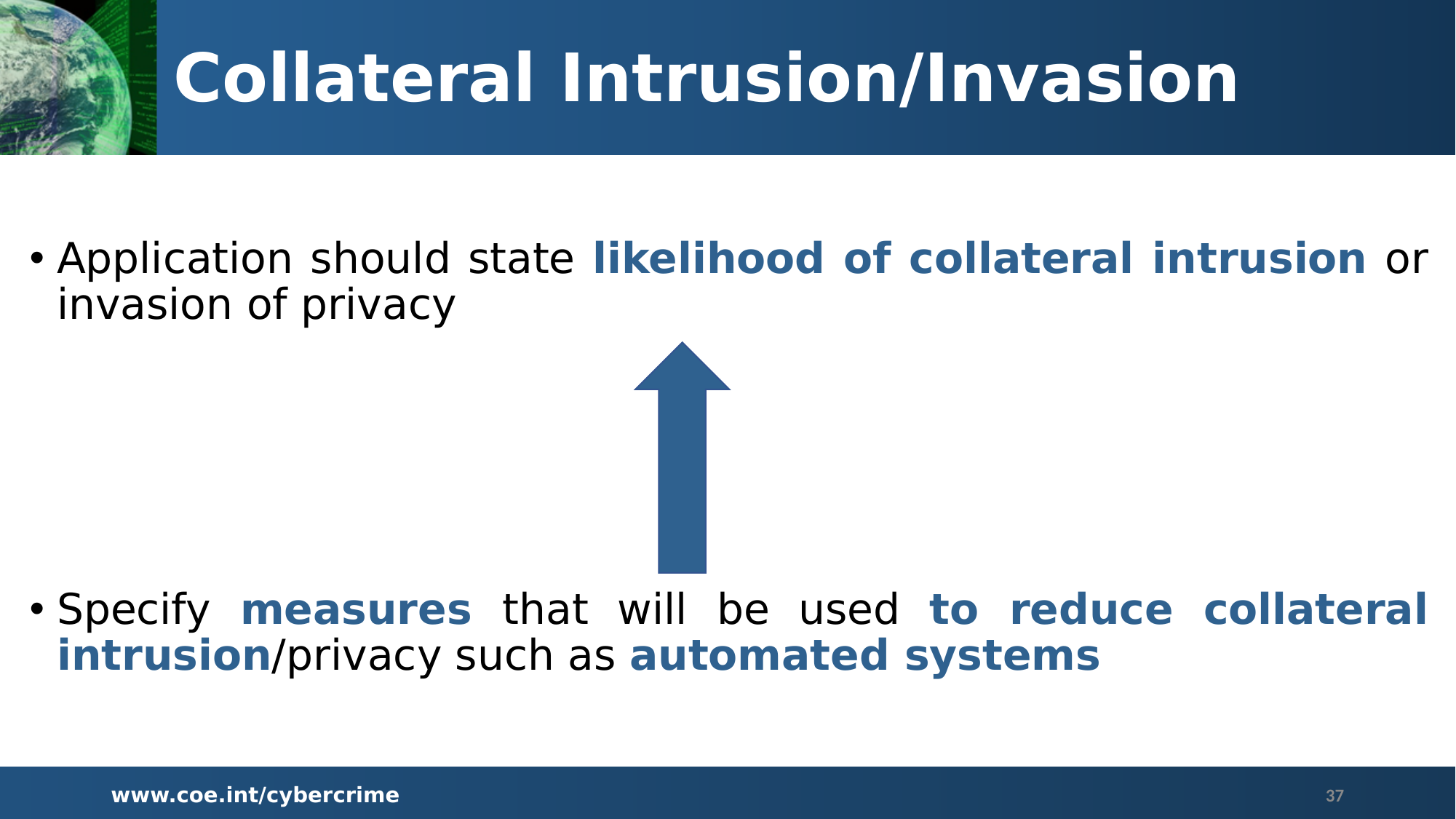

# Collateral Intrusion/Invasion

Application should state likelihood of collateral intrusion or invasion of privacy

Specify measures that will be used to reduce collateral intrusion/privacy such as automated systems

www.coe.int/cybercrime
37